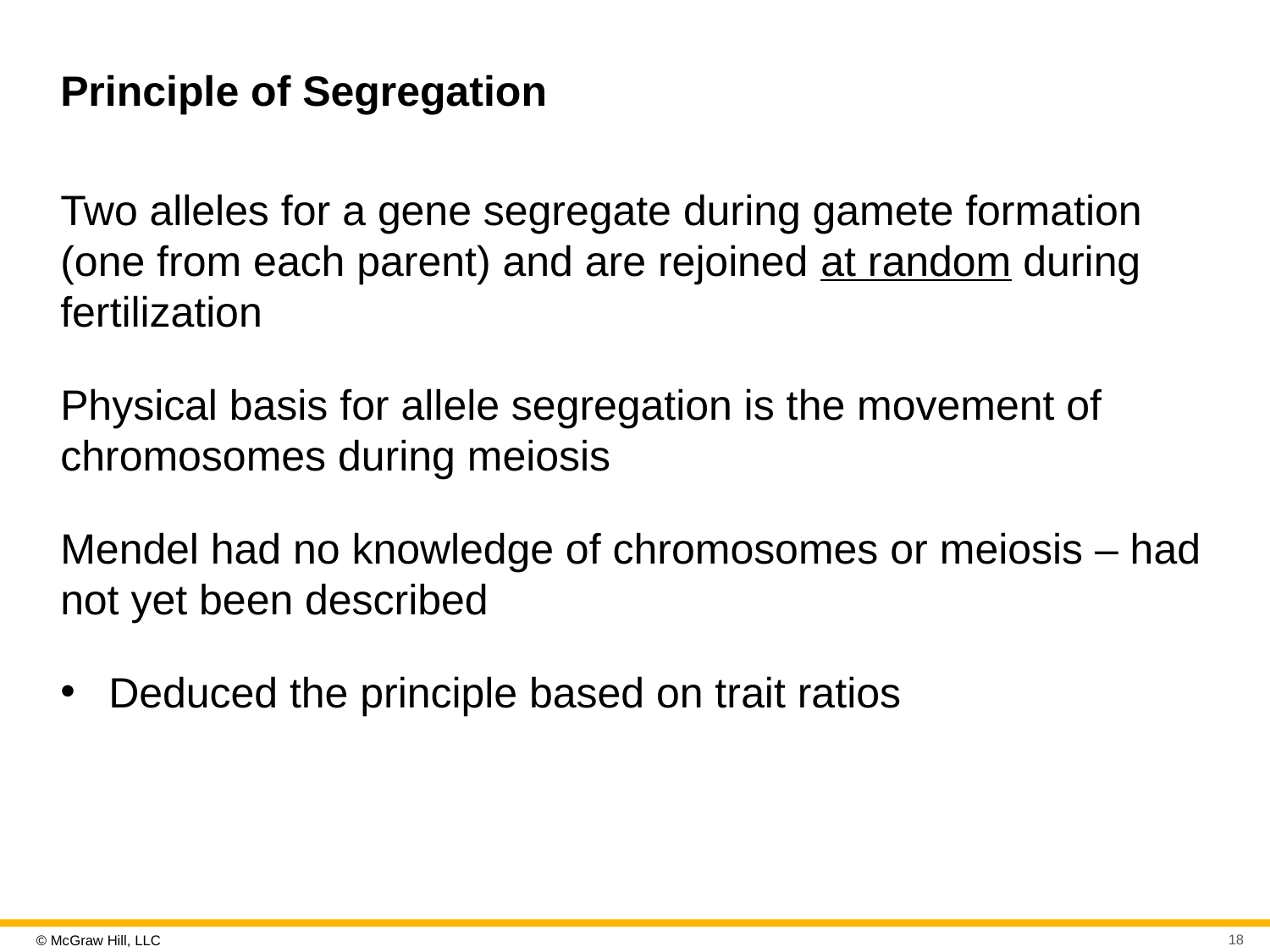

# Principle of Segregation
Two alleles for a gene segregate during gamete formation (one from each parent) and are rejoined at random during fertilization
Physical basis for allele segregation is the movement of chromosomes during meiosis
Mendel had no knowledge of chromosomes or meiosis – had not yet been described
Deduced the principle based on trait ratios
18